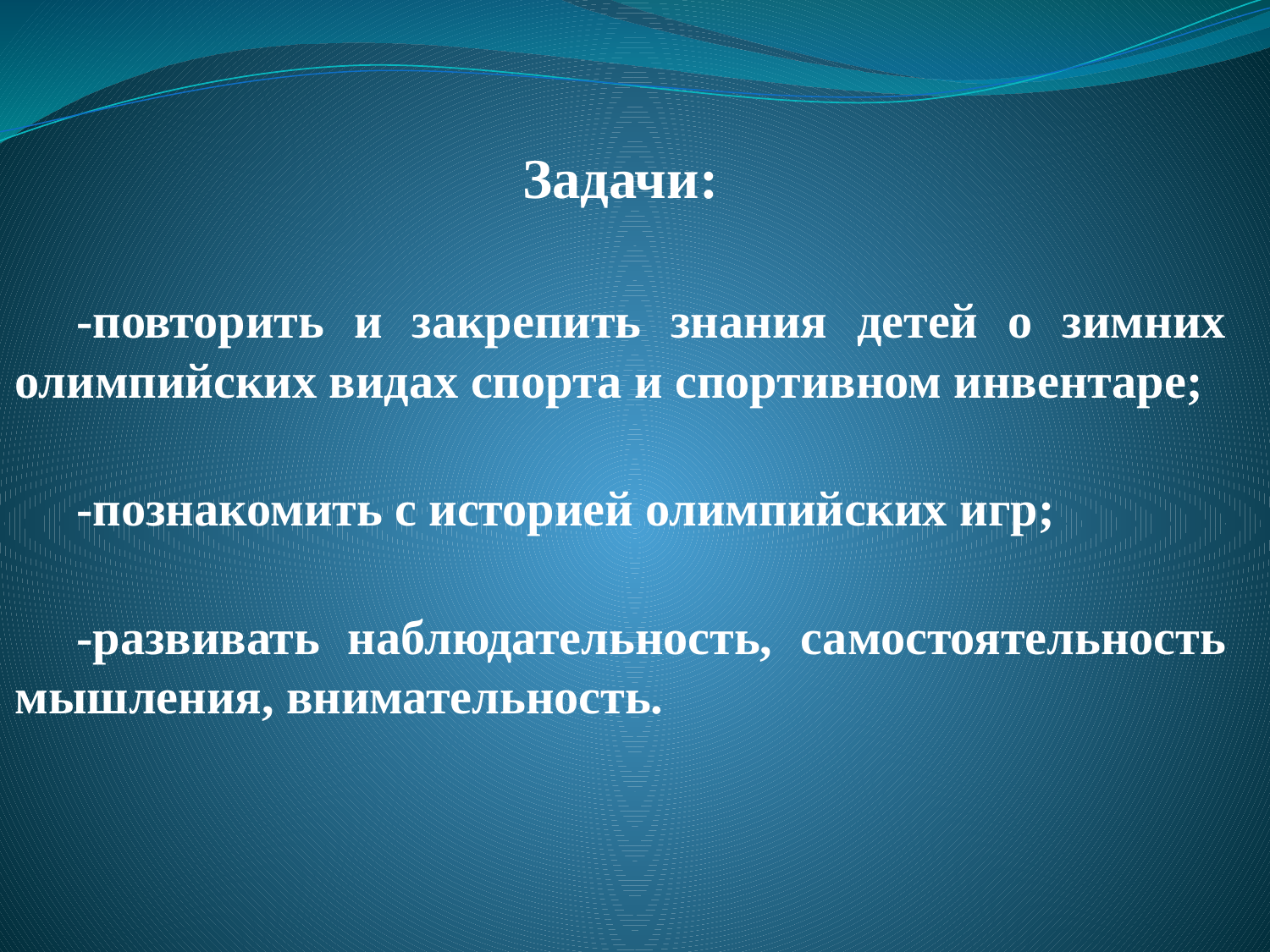

Задачи:

-повторить и закрепить знания детей о зимних олимпийских видах спорта и спортивном инвентаре;

-познакомить с историей олимпийских игр;

-развивать наблюдательность, самостоятельность мышления, внимательность.